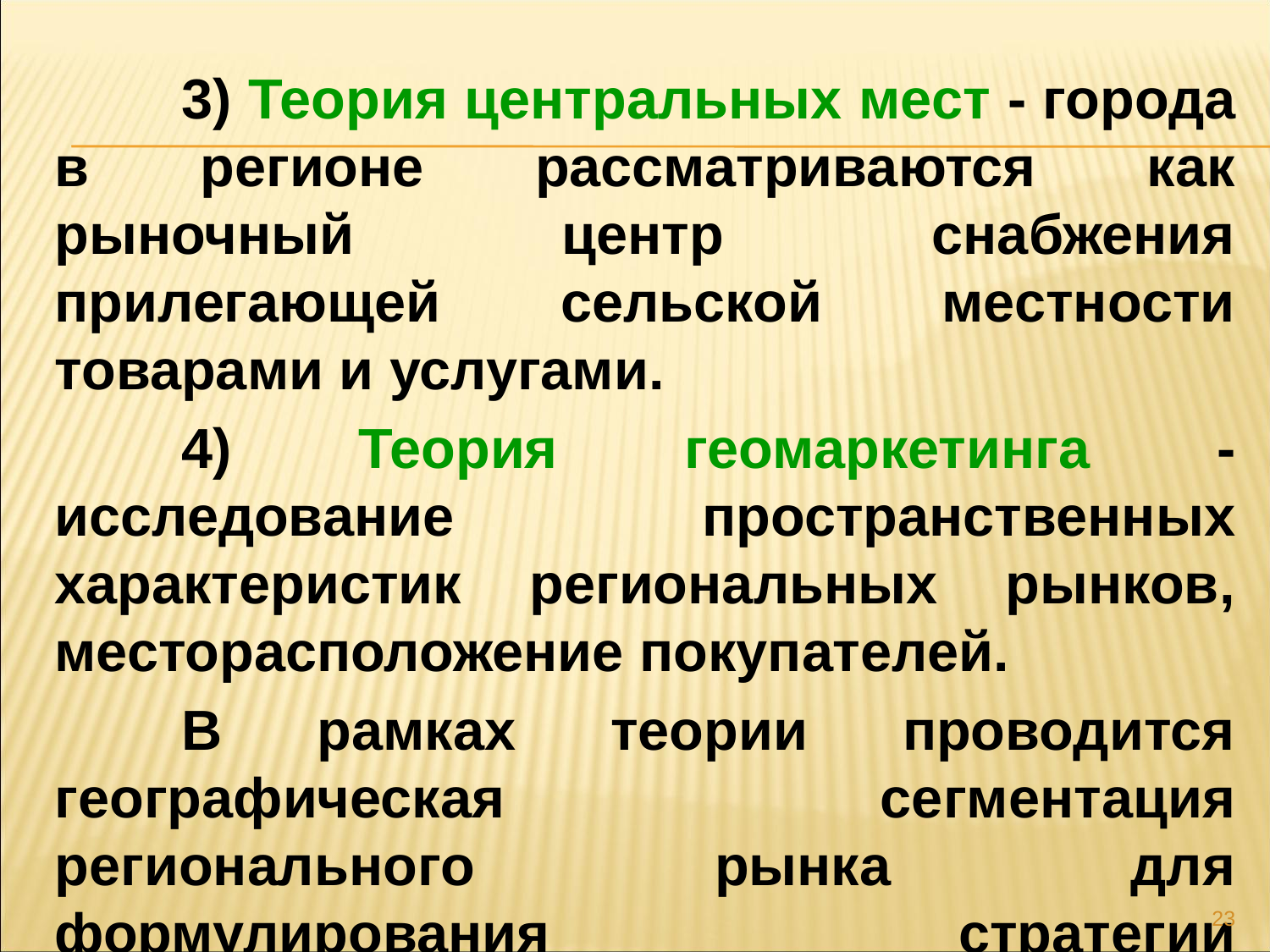

3) Теория центральных мест - города в регионе рассматриваются как рыночный центр снабжения прилегающей сельской местности товарами и услугами.
	4) Теория геомаркетинга - исследование пространственных характеристик региональных рынков, месторасположение покупателей.
	В рамках теории проводится географическая сегментация регионального рынка для формулирования стратегии продвижения товаров на каждой территории.
23